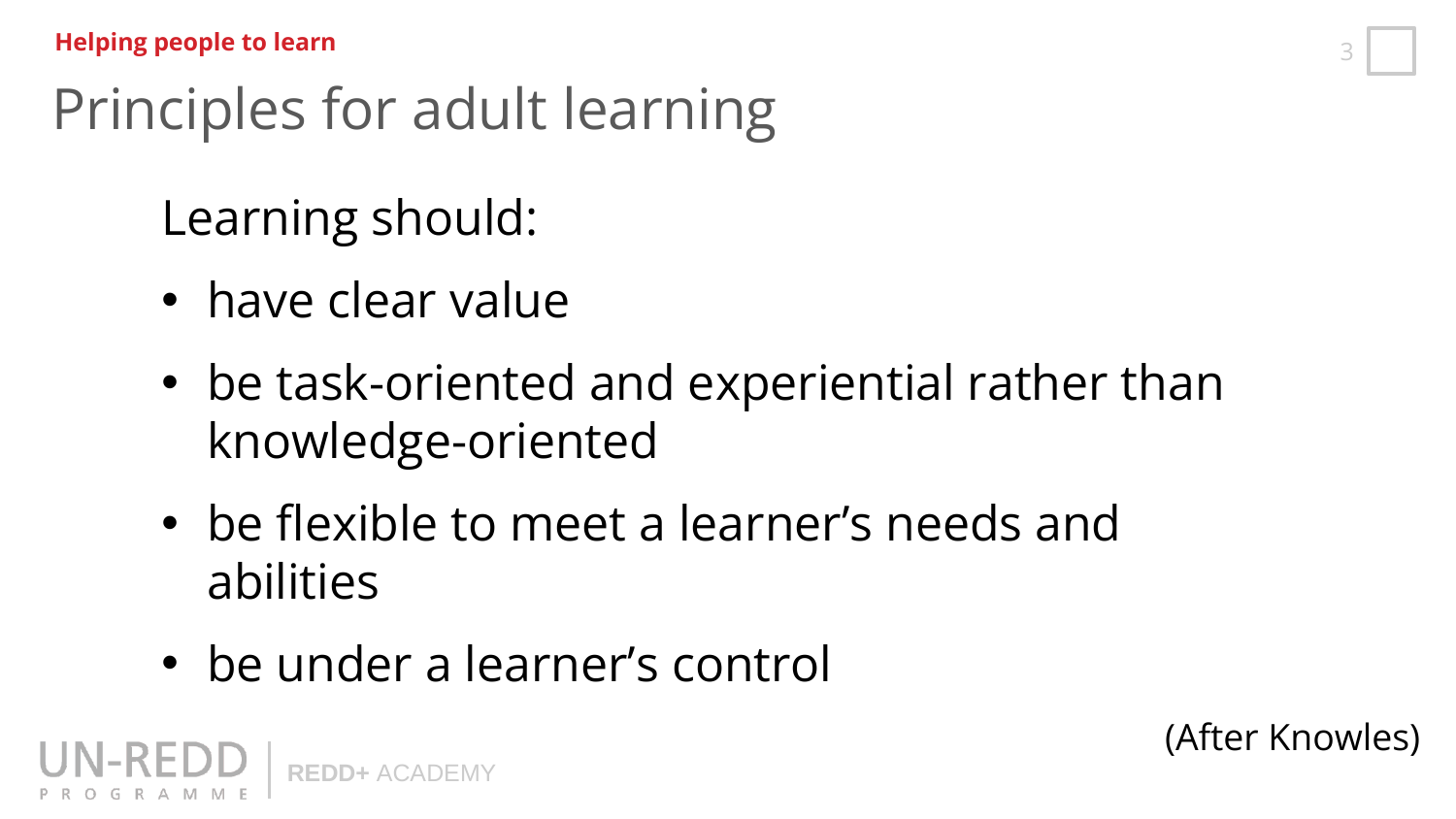

Helping people to learn
Principles for adult learning
Learning should:
have clear value
be task-oriented and experiential rather than knowledge-oriented
be flexible to meet a learner’s needs and abilities
be under a learner’s control

(After Knowles)